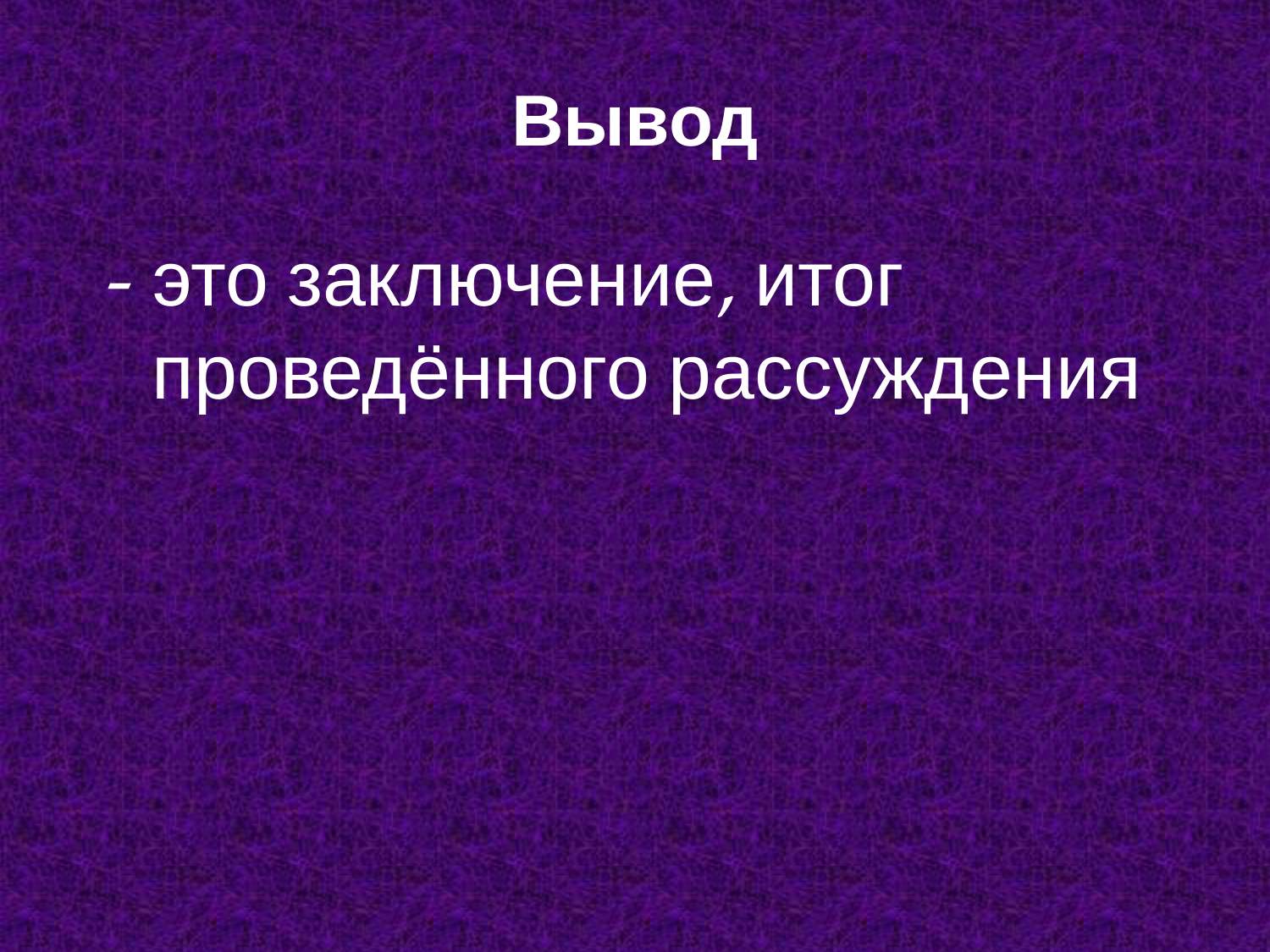

# Вывод
 - это заключение, итог проведённого рассуждения